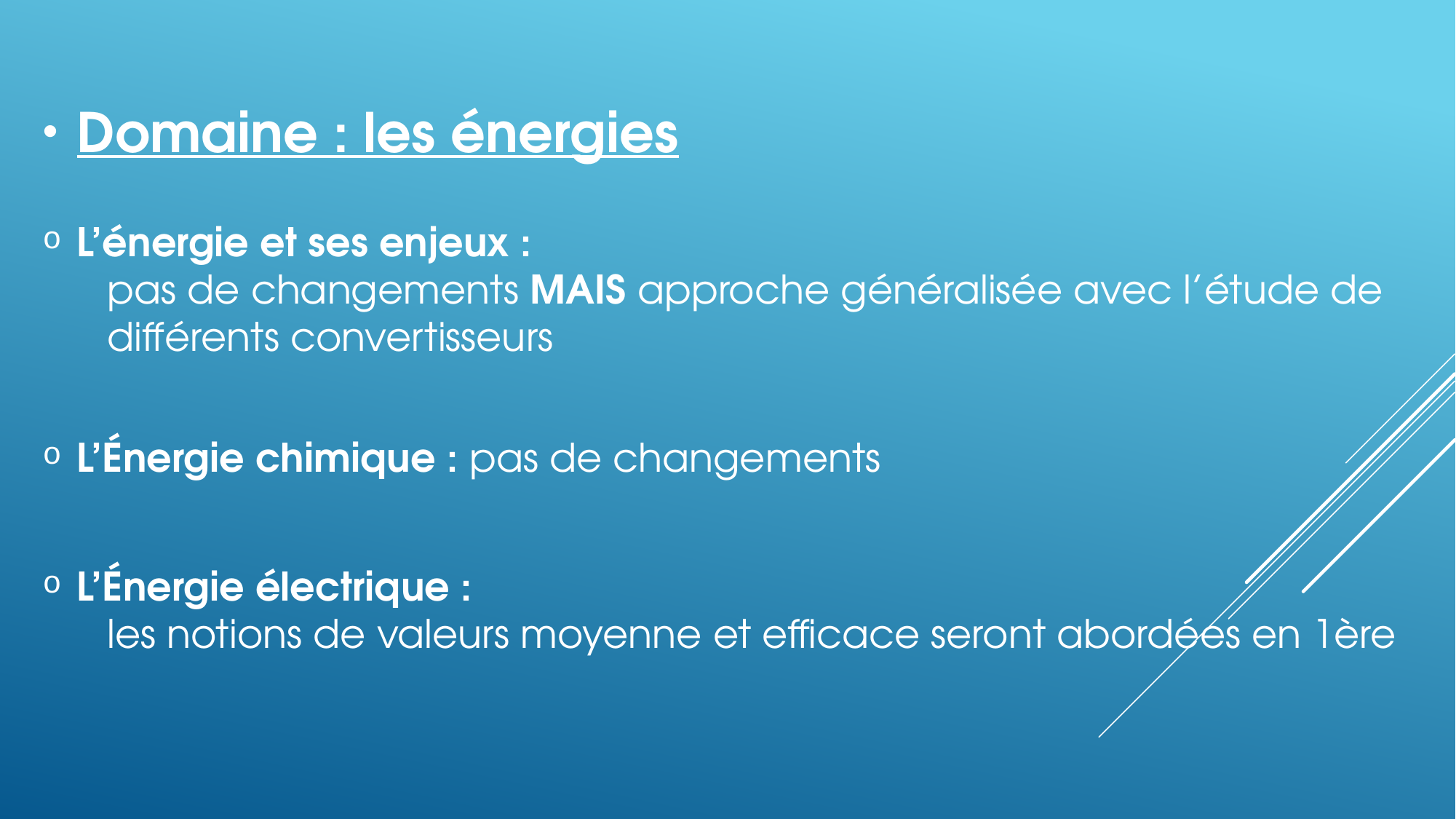

Domaine : les énergies
L’énergie et ses enjeux :
pas de changements MAIS approche généralisée avec l’étude de différents convertisseurs

L’Énergie chimique : pas de changements

L’Énergie électrique :
les notions de valeurs moyenne et efficace seront abordées en 1ère